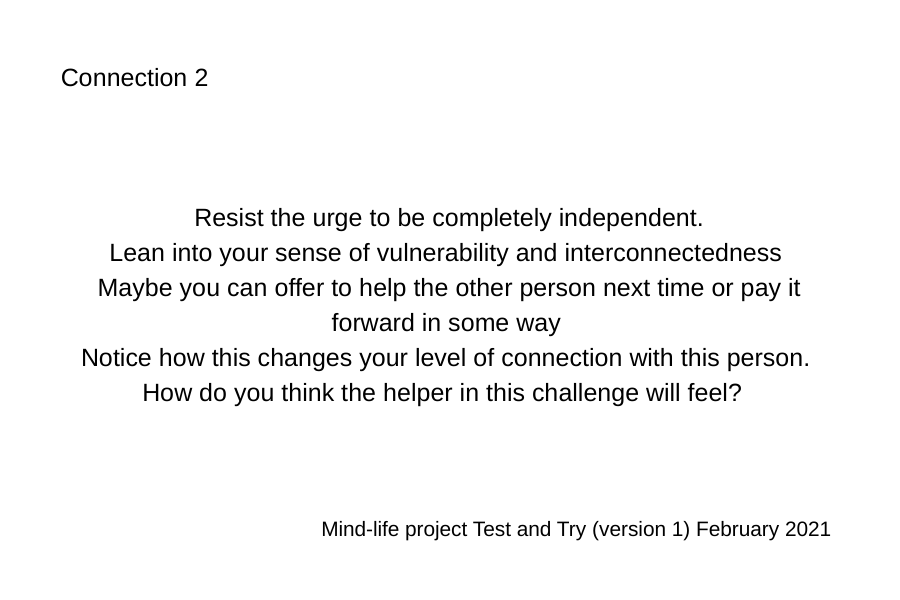

Connection 2
Resist the urge to be completely independent.
Lean into your sense of vulnerability and interconnectedness
Maybe you can offer to help the other person next time or pay it forward in some way
Notice how this changes your level of connection with this person.
How do you think the helper in this challenge will feel?
Mind-life project Test and Try (version 1) February 2021